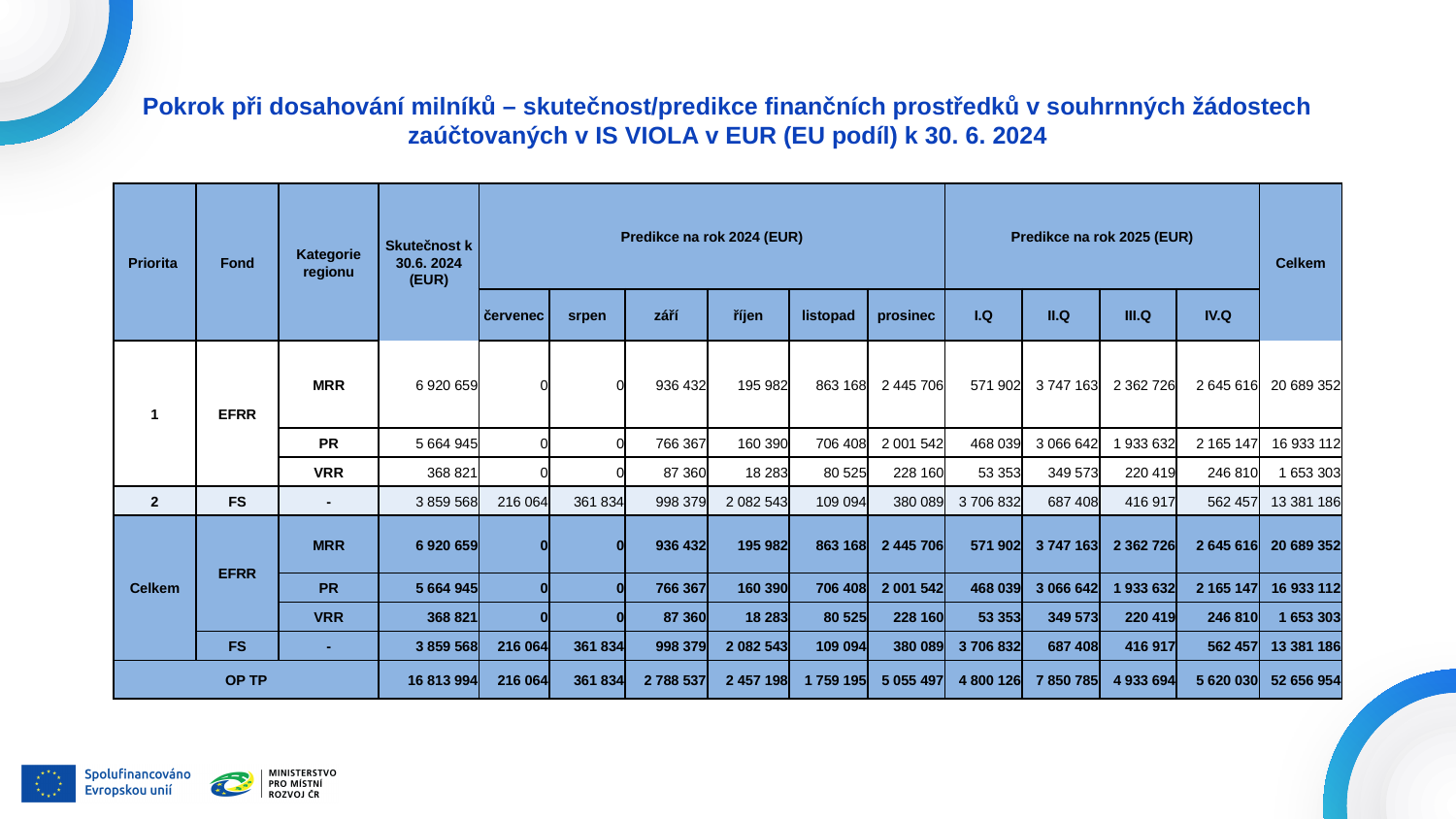

# Pokrok při dosahování milníků – skutečnost/predikce finančních prostředků v souhrnných žádostech zaúčtovaných v IS VIOLA v EUR (EU podíl) k 30. 6. 2024
| Priorita | Fond | Kategorie regionu | Skutečnost k 30.6. 2024 (EUR) | Predikce na rok 2024 (EUR) |  |  |  |  |  | Predikce na rok 2025 (EUR) |  |  |  | Celkem |
| --- | --- | --- | --- | --- | --- | --- | --- | --- | --- | --- | --- | --- | --- | --- |
|  |  |  |  | červenec | srpen | září | říjen | listopad | prosinec | I.Q | II.Q | III.Q | IV.Q |  |
| 1 | EFRR | MRR | 6 920 659 | 0 | 0 | 936 432 | 195 982 | 863 168 | 2 445 706 | 571 902 | 3 747 163 | 2 362 726 | 2 645 616 | 20 689 352 |
|  |  | PR | 5 664 945 | 0 | 0 | 766 367 | 160 390 | 706 408 | 2 001 542 | 468 039 | 3 066 642 | 1 933 632 | 2 165 147 | 16 933 112 |
|  |  | VRR | 368 821 | 0 | 0 | 87 360 | 18 283 | 80 525 | 228 160 | 53 353 | 349 573 | 220 419 | 246 810 | 1 653 303 |
| 2 | FS | - | 3 859 568 | 216 064 | 361 834 | 998 379 | 2 082 543 | 109 094 | 380 089 | 3 706 832 | 687 408 | 416 917 | 562 457 | 13 381 186 |
| Celkem | EFRR | MRR | 6 920 659 | 0 | 0 | 936 432 | 195 982 | 863 168 | 2 445 706 | 571 902 | 3 747 163 | 2 362 726 | 2 645 616 | 20 689 352 |
|  |  | PR | 5 664 945 | 0 | 0 | 766 367 | 160 390 | 706 408 | 2 001 542 | 468 039 | 3 066 642 | 1 933 632 | 2 165 147 | 16 933 112 |
|  |  | VRR | 368 821 | 0 | 0 | 87 360 | 18 283 | 80 525 | 228 160 | 53 353 | 349 573 | 220 419 | 246 810 | 1 653 303 |
|  | FS | - | 3 859 568 | 216 064 | 361 834 | 998 379 | 2 082 543 | 109 094 | 380 089 | 3 706 832 | 687 408 | 416 917 | 562 457 | 13 381 186 |
| OP TP |  |  | 16 813 994 | 216 064 | 361 834 | 2 788 537 | 2 457 198 | 1 759 195 | 5 055 497 | 4 800 126 | 7 850 785 | 4 933 694 | 5 620 030 | 52 656 954 |